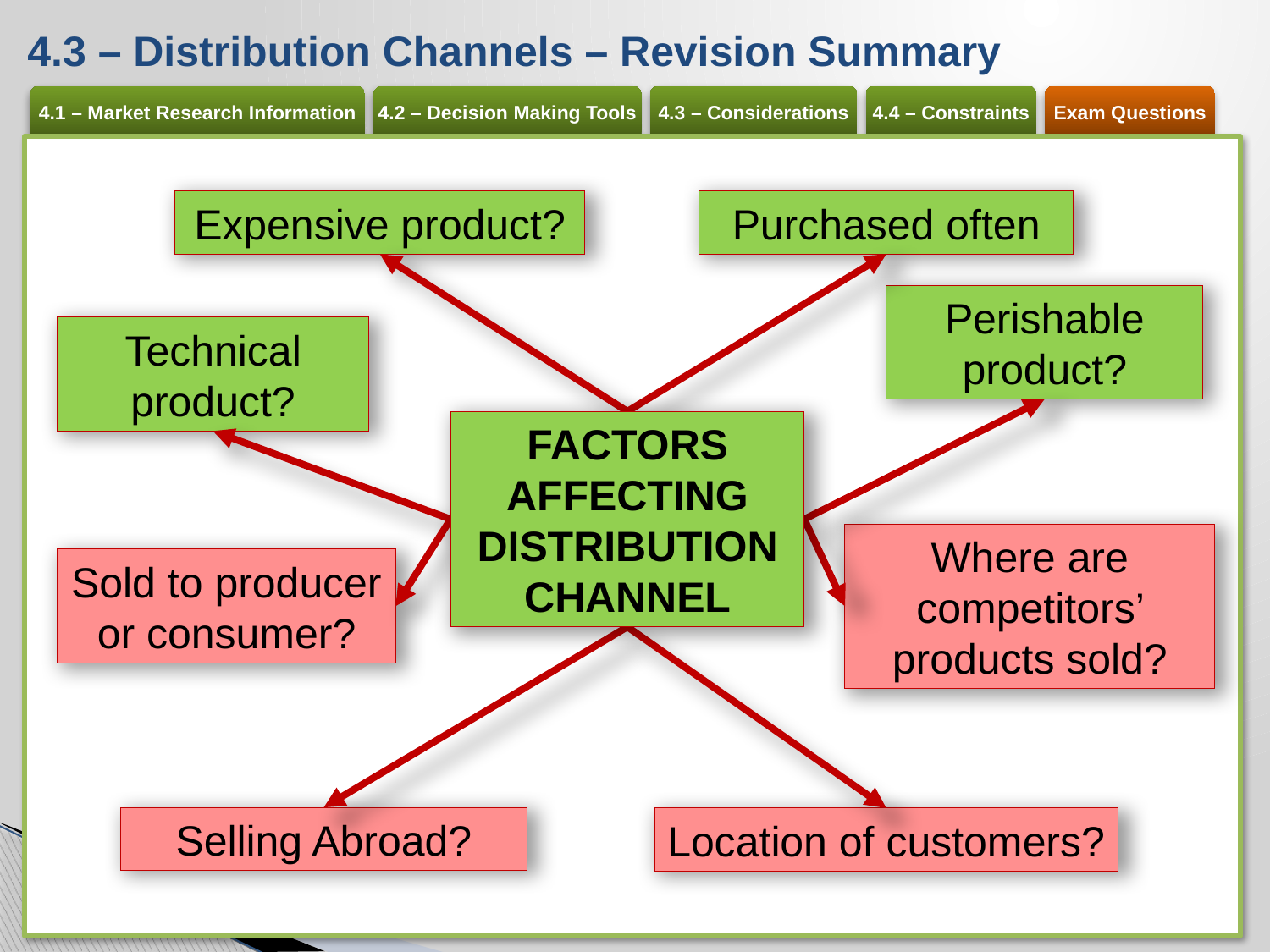

# 4.3 – Distribution Channels – Revision Summary
Purchased often
Expensive product?
Perishable product?
Technical product?
FACTORS AFFECTING DISTRIBUTION CHANNEL
Where are competitors’ products sold?
Sold to producer or consumer?
Selling Abroad?
Location of customers?